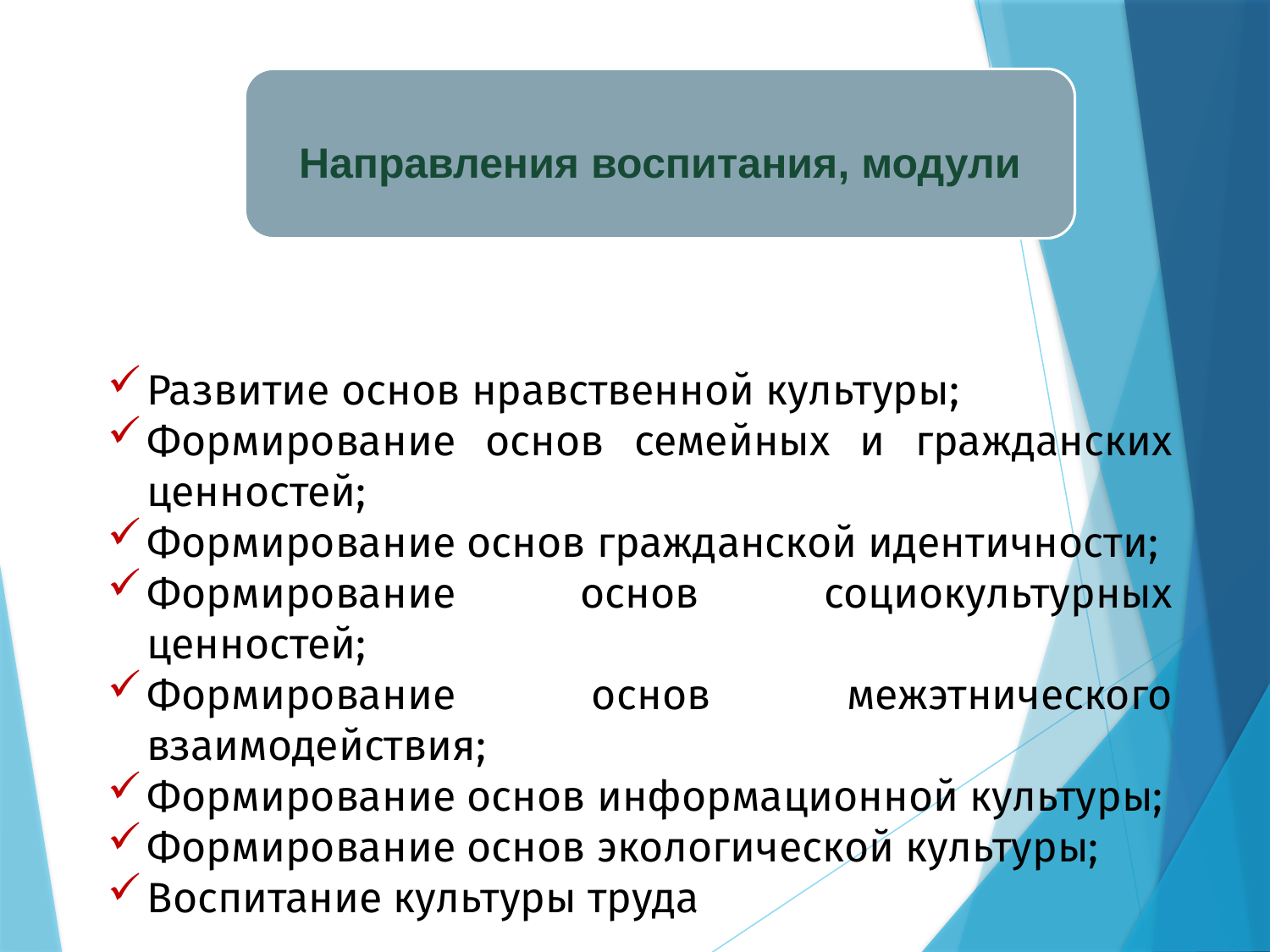

Направления воспитания, модули
Развитие основ нравственной культуры;
Формирование основ семейных и гражданских ценностей;
Формирование основ гражданской идентичности;
Формирование основ социокультурных ценностей;
Формирование основ межэтнического взаимодействия;
Формирование основ информационной культуры;
Формирование основ экологической культуры;
Воспитание культуры труда